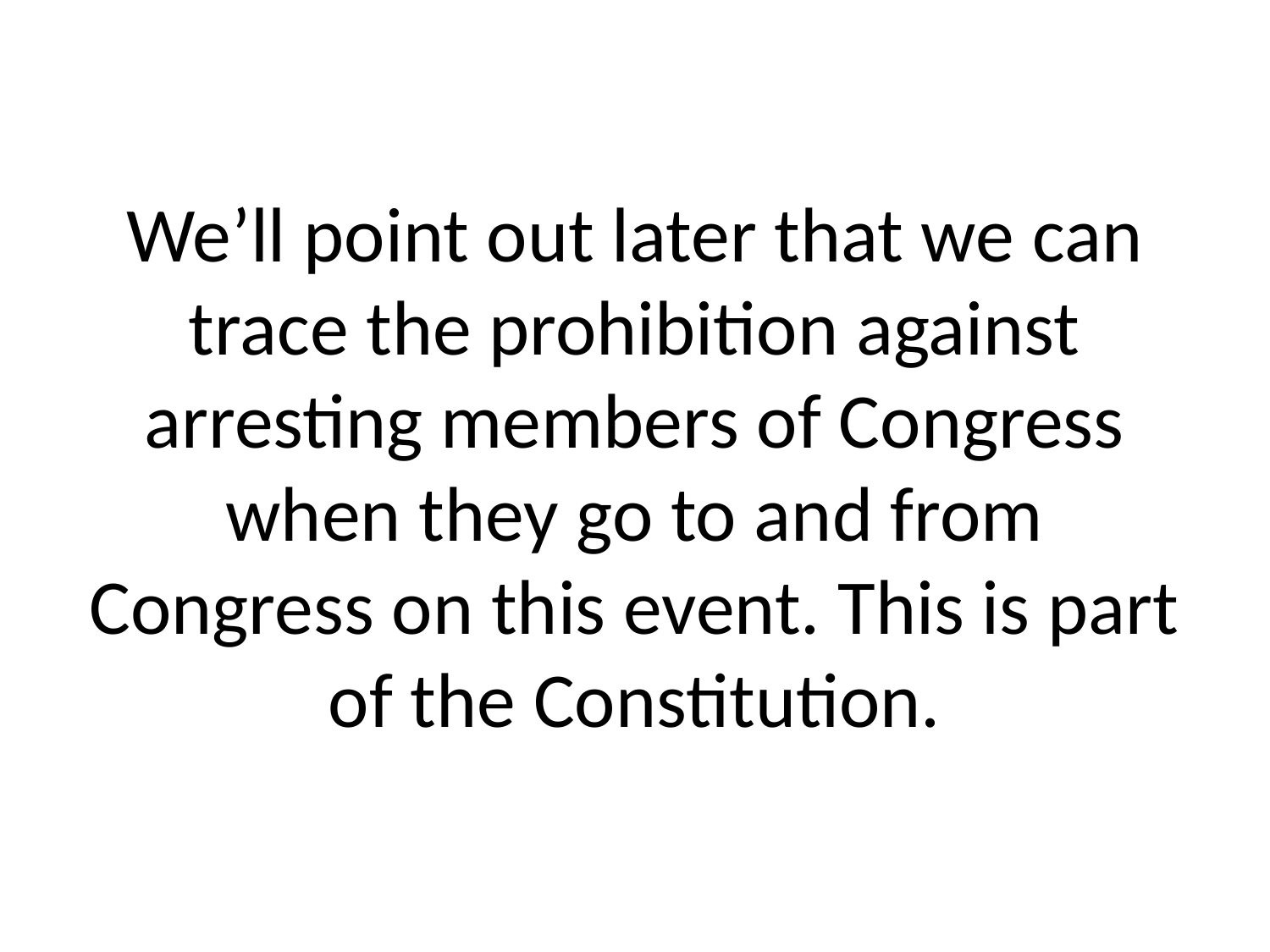

# We’ll point out later that we can trace the prohibition against arresting members of Congress when they go to and from Congress on this event. This is part of the Constitution.